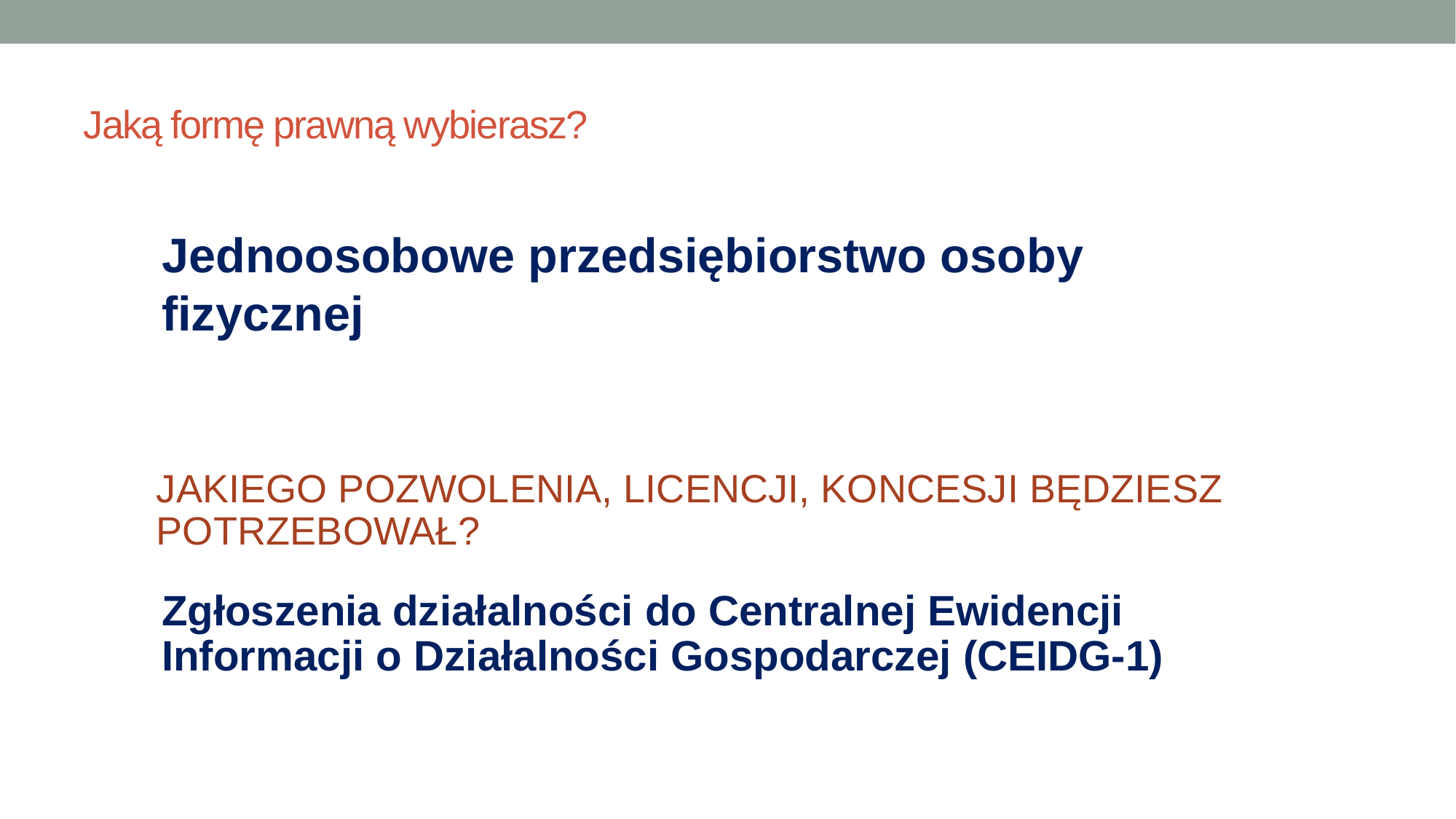

# Jaką formę prawną wybierasz?
Jednoosobowe przedsiębiorstwo osoby fizycznej
Jakiego pozwolenia, licencji, koncesji będziesz potrzebował?
Zgłoszenia działalności do Centralnej Ewidencji Informacji o Działalności Gospodarczej (CEIDG-1)